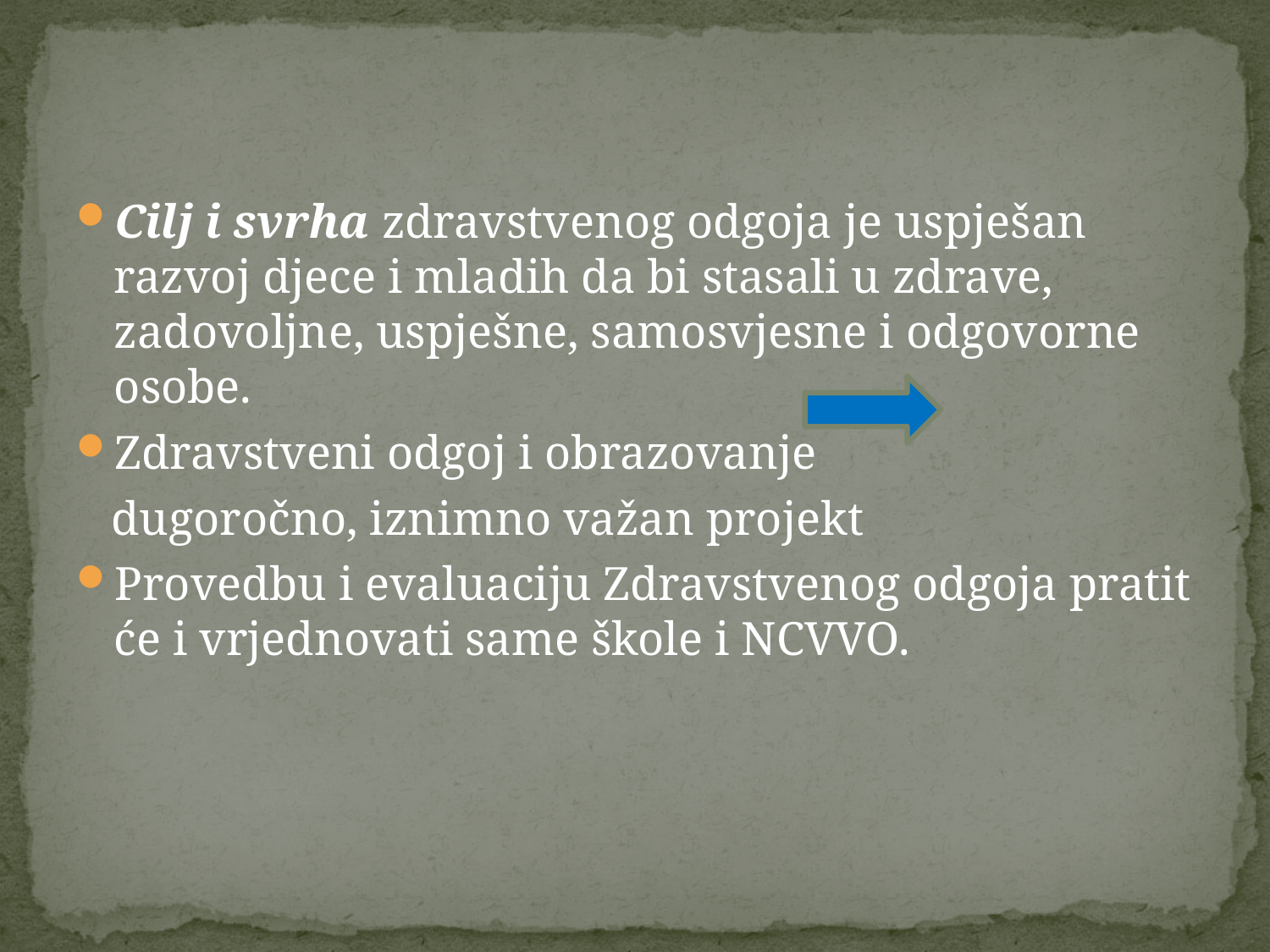

#
Cilj i svrha zdravstvenog odgoja je uspješan razvoj djece i mladih da bi stasali u zdrave, zadovoljne, uspješne, samosvjesne i odgovorne osobe.
Zdravstveni odgoj i obrazovanje
   dugoročno, iznimno važan projekt
Provedbu i evaluaciju Zdravstvenog odgoja pratit će i vrjednovati same škole i NCVVO.